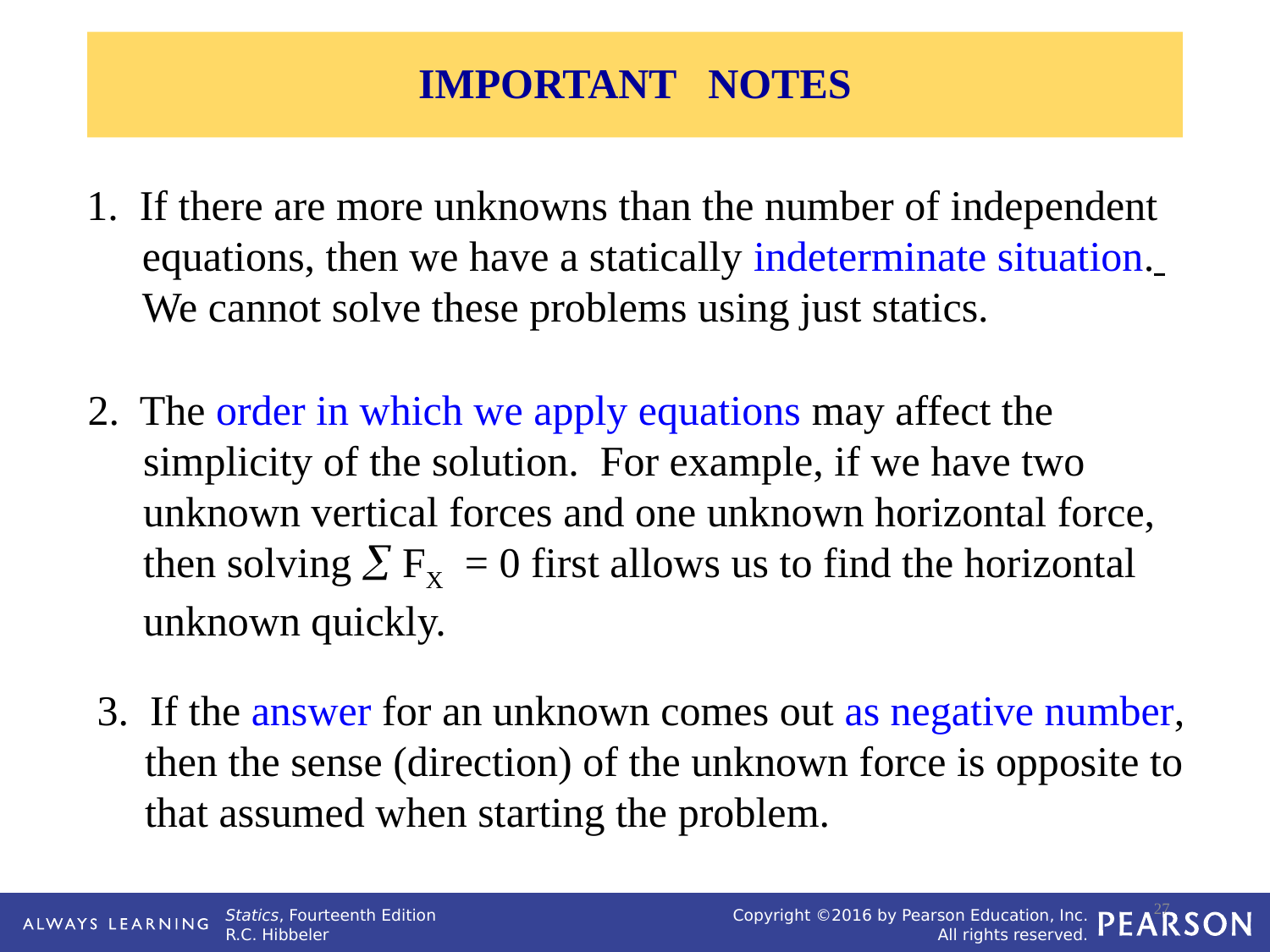

IMPORTANT   NOTES
1.  If there are more unknowns than the number of independent equations, then we have a statically indeterminate situation.  We cannot solve these problems using just statics.
2.  The order in which we apply equations may affect the simplicity of the solution.  For example, if we have two unknown vertical forces and one unknown horizontal force,
then solving ∑ FX  = 0 first allows us to find the horizontal unknown quickly.
3.  If the answer for an unknown comes out as negative number, then the sense (direction) of the unknown force is opposite to that assumed when starting the problem.
27